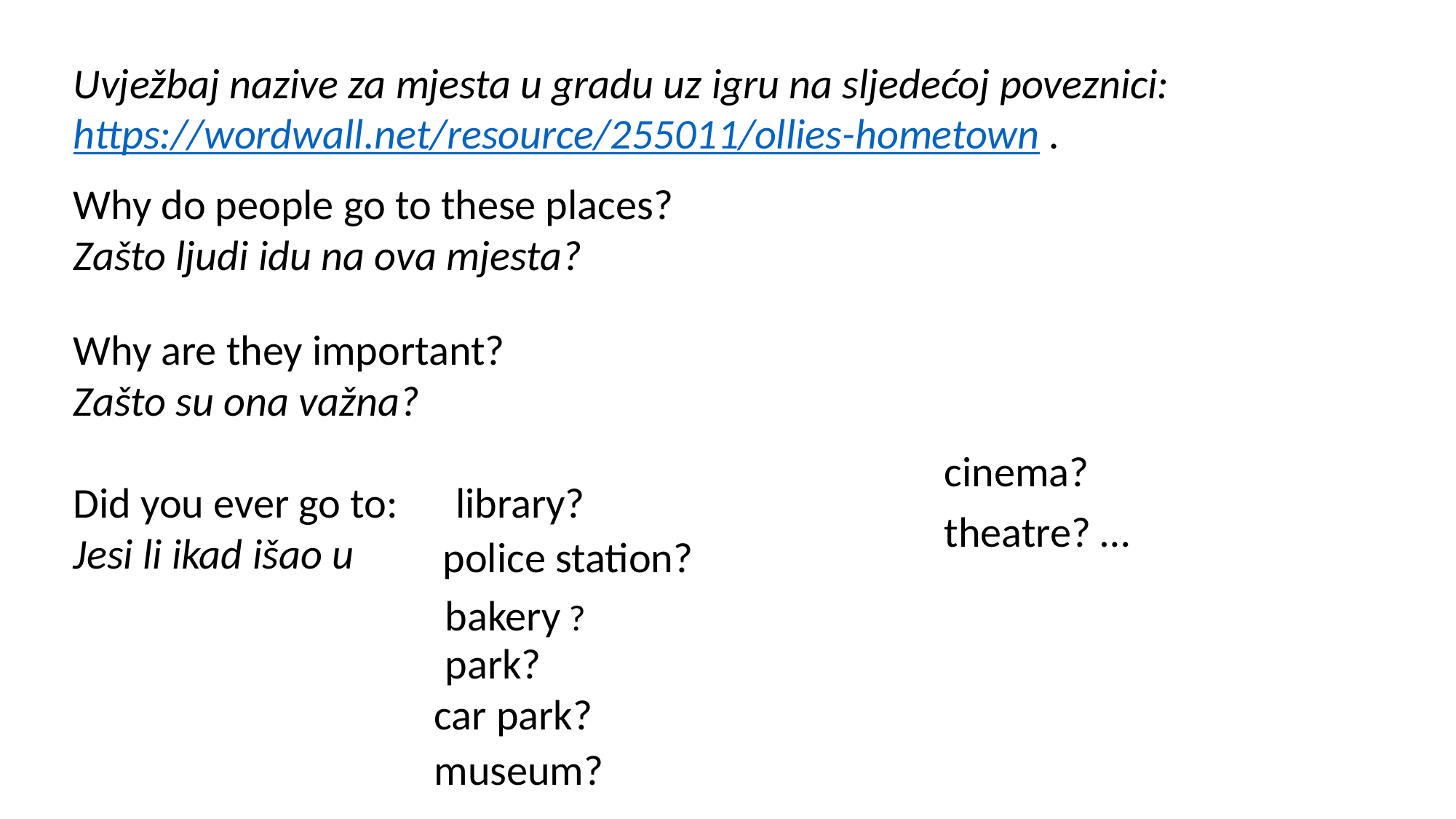

Uvježbaj nazive za mjesta u gradu uz igru na sljedećoj poveznici: https://wordwall.net/resource/255011/ollies-hometown .
Why do people go to these places?
Zašto ljudi idu na ova mjesta?

Why are they important?
Zašto su ona važna?
Did you ever go to:      library?
Jesi li ikad išao u
cinema?
theatre? …
     police station?
bakery ?
park?
car park?
museum?